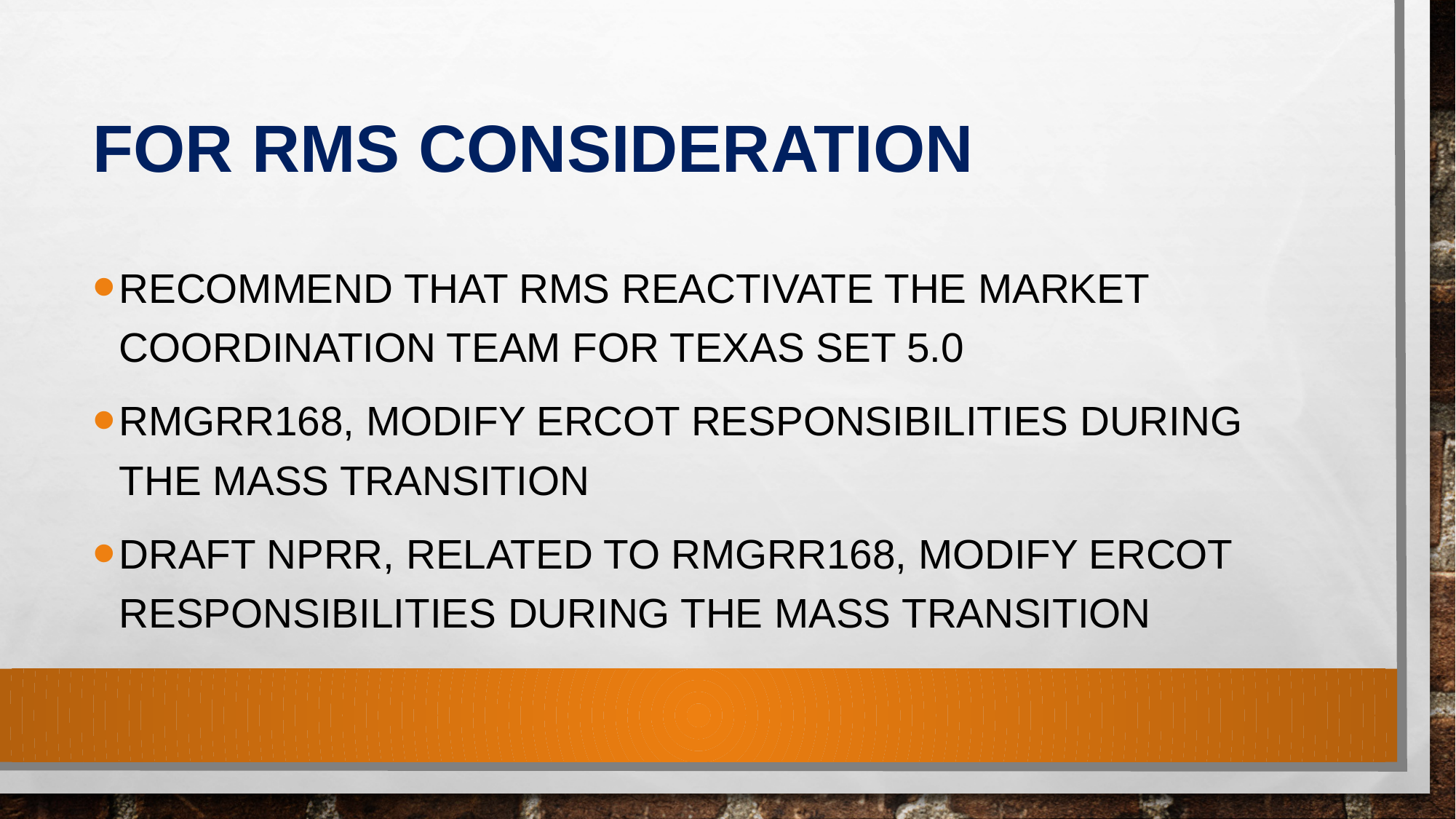

# FOR RMS CONSIDERATION
Recommend that RMS reactivate the Market Coordination Team for TEXAS SET 5.0
RMGRR168, Modify ERCOT Responsibilities During the Mass Transition
Draft NPRR, Related to RMGRR168, Modify ERCOT Responsibilities During the Mass Transition